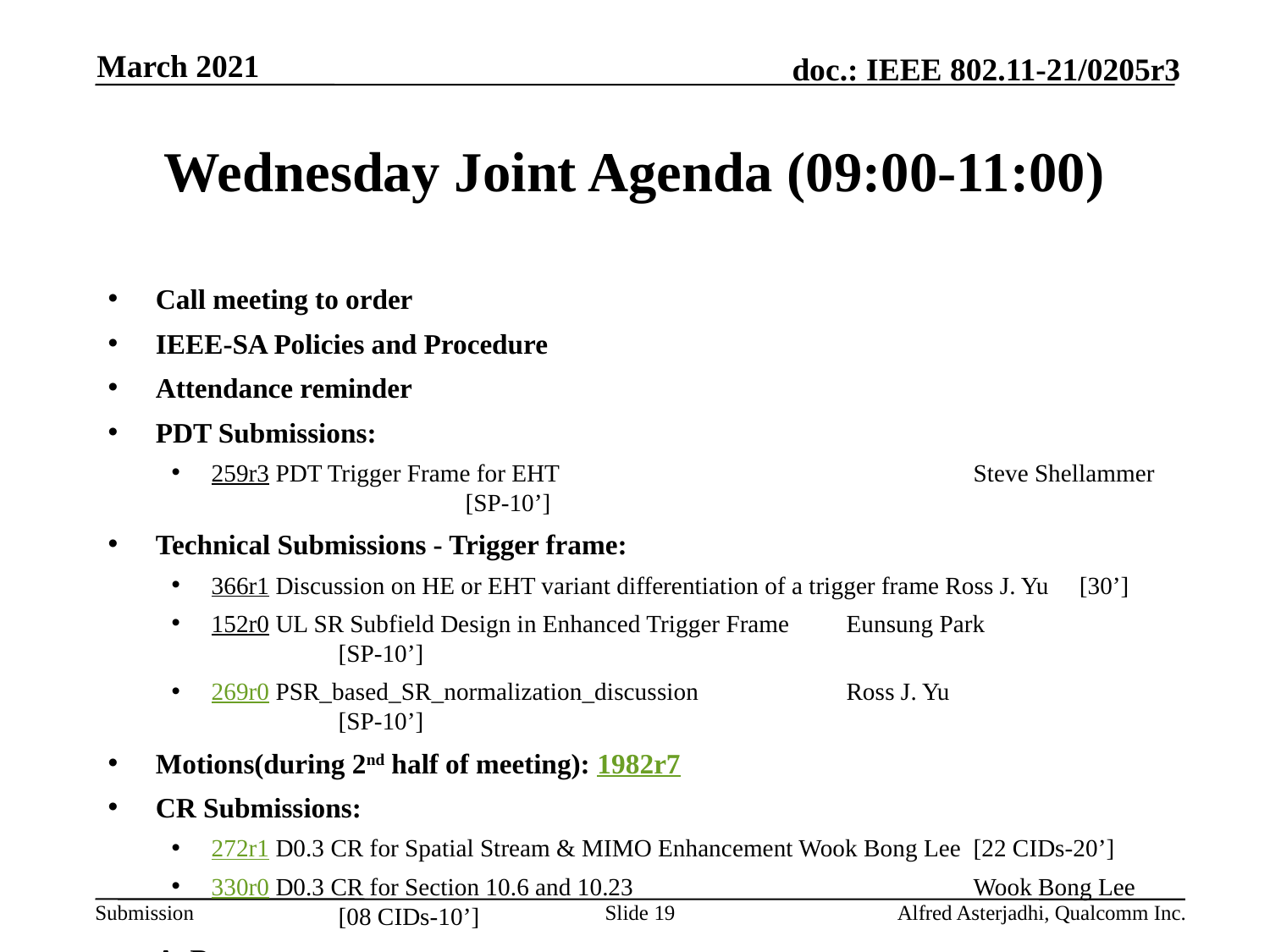

March 2021
# Wednesday Joint Agenda (09:00-11:00)
Call meeting to order
IEEE-SA Policies and Procedure
Attendance reminder
PDT Submissions:
259r3 PDT Trigger Frame for EHT				Steve Shellammer		[SP-10’]
Technical Submissions - Trigger frame:
366r1 Discussion on HE or EHT variant differentiation of a trigger frame Ross J. Yu     [30’]
152r0 UL SR Subfield Design in Enhanced Trigger Frame	Eunsung Park		[SP-10’]
269r0 PSR_based_SR_normalization_discussion		Ross J. Yu			[SP-10’]
Motions(during 2nd half of meeting): 1982r7
CR Submissions:
272r1 D0.3 CR for Spatial Stream & MIMO Enhancement Wook Bong Lee	[22 CIDs-20’]
330r0 D0.3 CR for Section 10.6 and 10.23			Wook Bong Lee	[08 CIDs-10’]
AoB:
Recess

Slide 19
Alfred Asterjadhi, Qualcomm Inc.